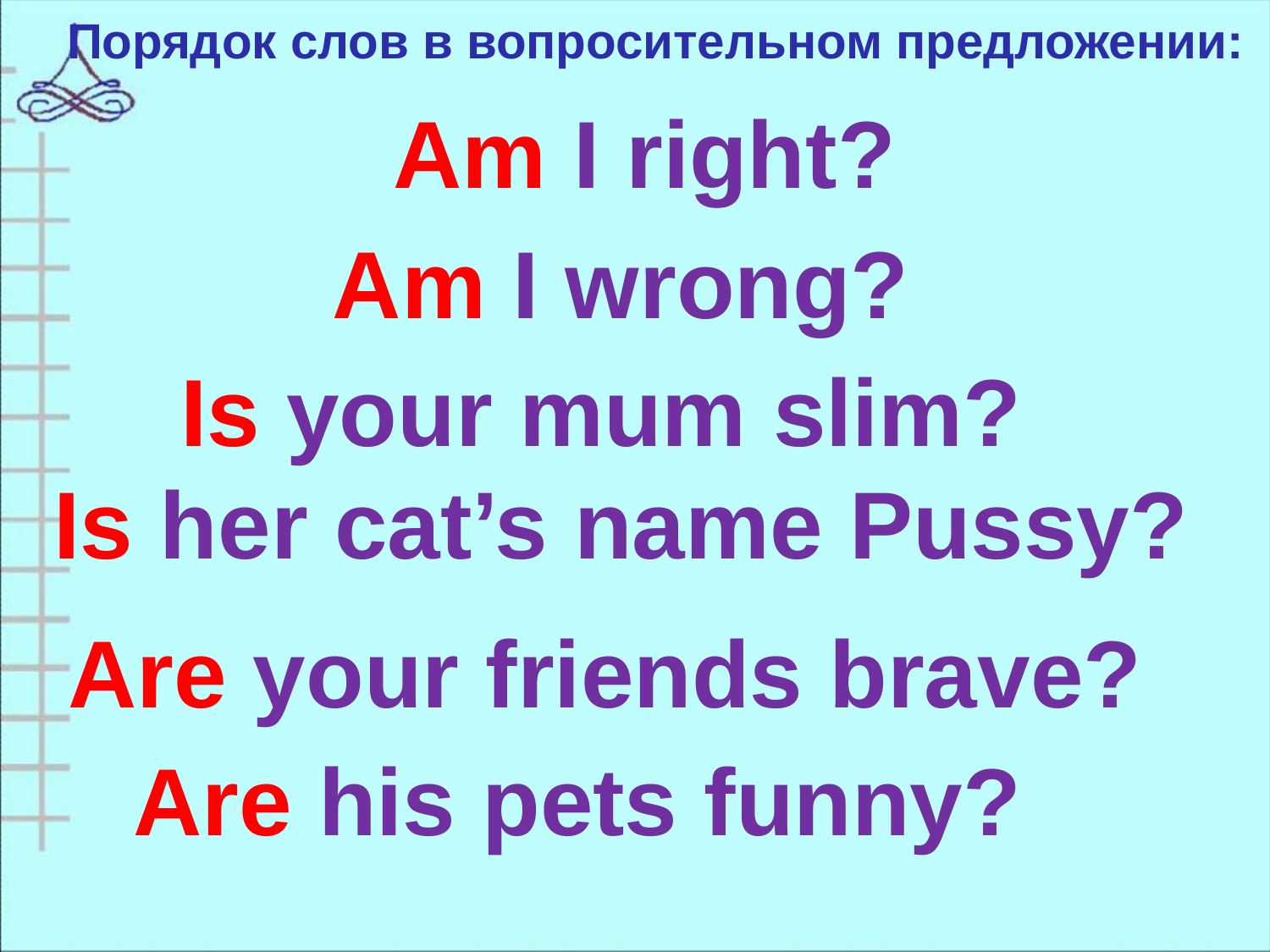

Порядок слов в вопросительном предложении:
Am I right?
Am I wrong?
Is your mum slim?
Is her cat’s name Pussy?
Are your friends brave?
Are his pets funny?